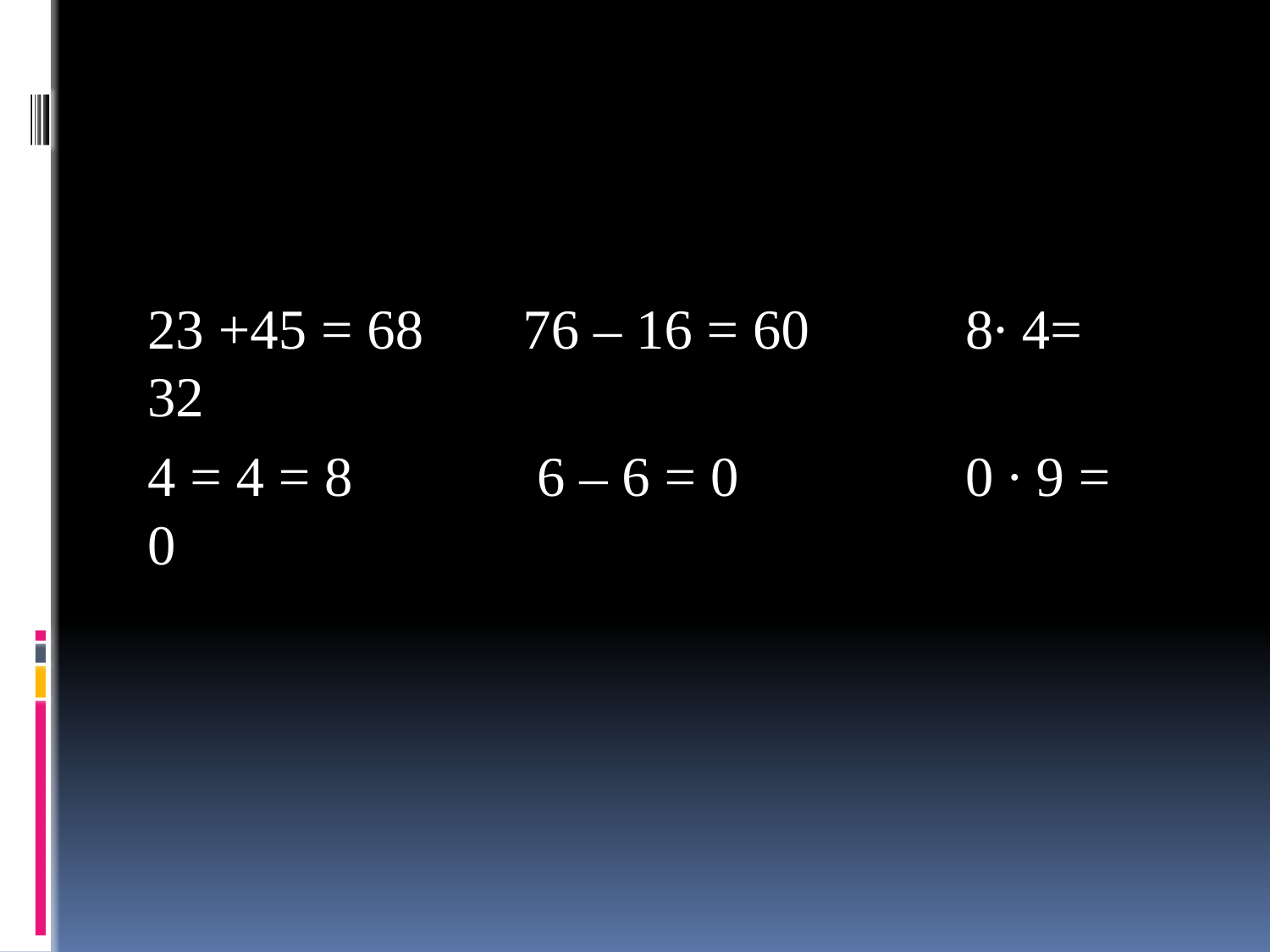

#
23 +45 = 68       76 – 16 = 60           8∙ 4= 32
4 = 4 = 8             6 – 6 = 0                0 ∙ 9 = 0